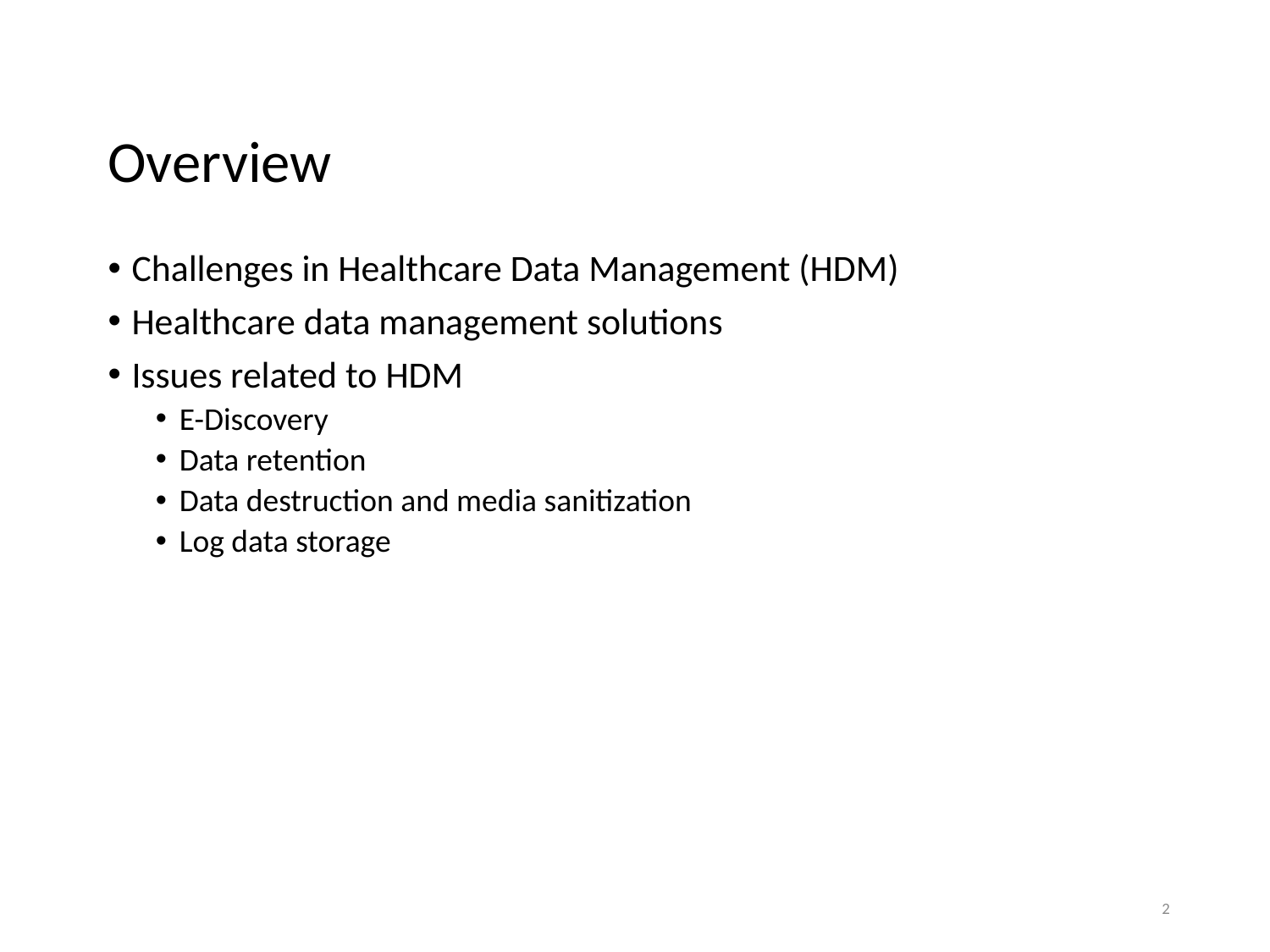

# Overview
Challenges in Healthcare Data Management (HDM)
Healthcare data management solutions
Issues related to HDM
E-Discovery
Data retention
Data destruction and media sanitization
Log data storage
2